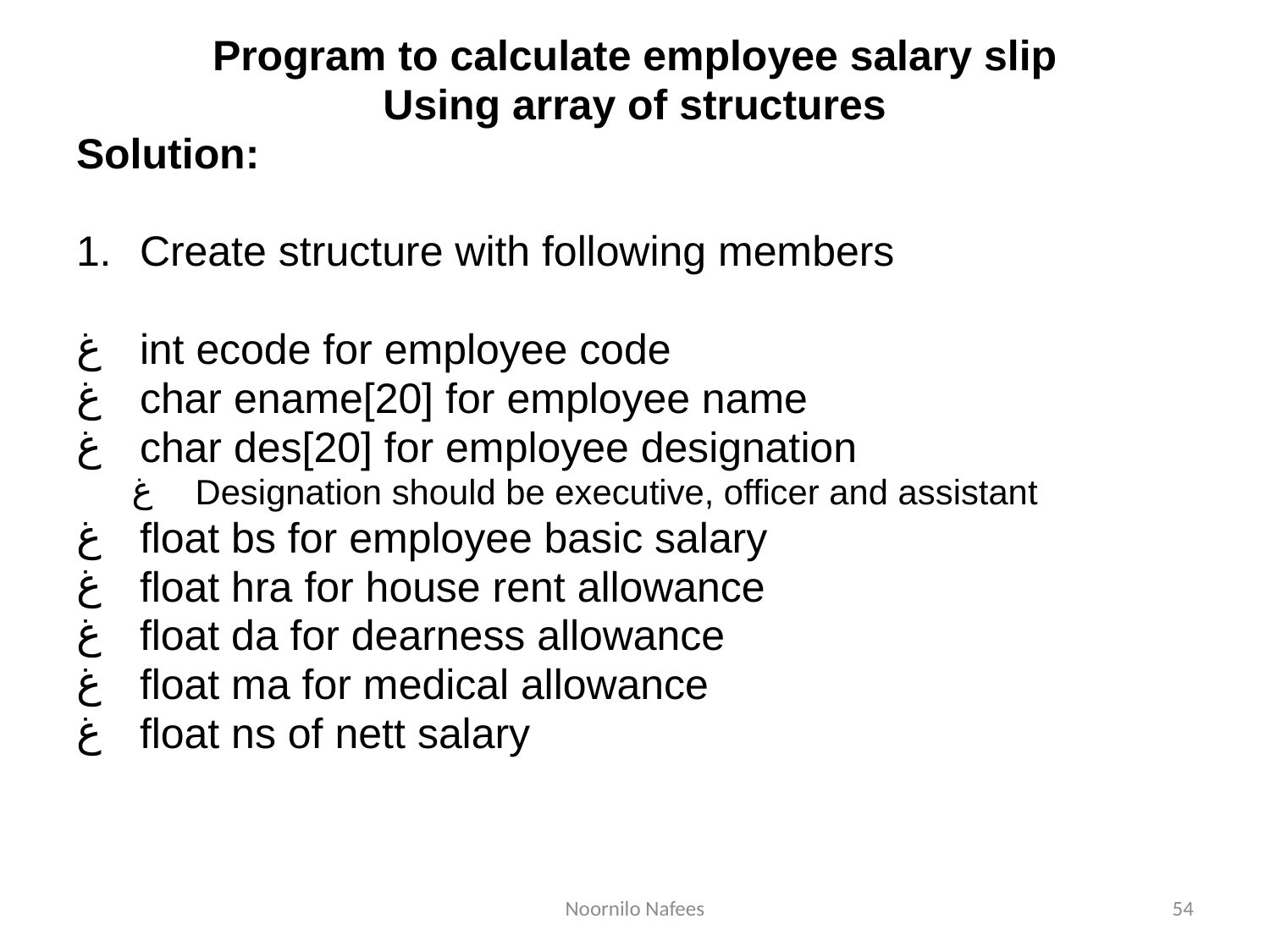

Program to calculate employee salary slip
Using array of structures
Solution:

Create structure with following members

int ecode for employee code
char ename[20] for employee name
char des[20] for employee designation
Designation should be executive, officer and assistant
float bs for employee basic salary
float hra for house rent allowance
float da for dearness allowance
float ma for medical allowance
float ns of nett salary

Noornilo Nafees
54